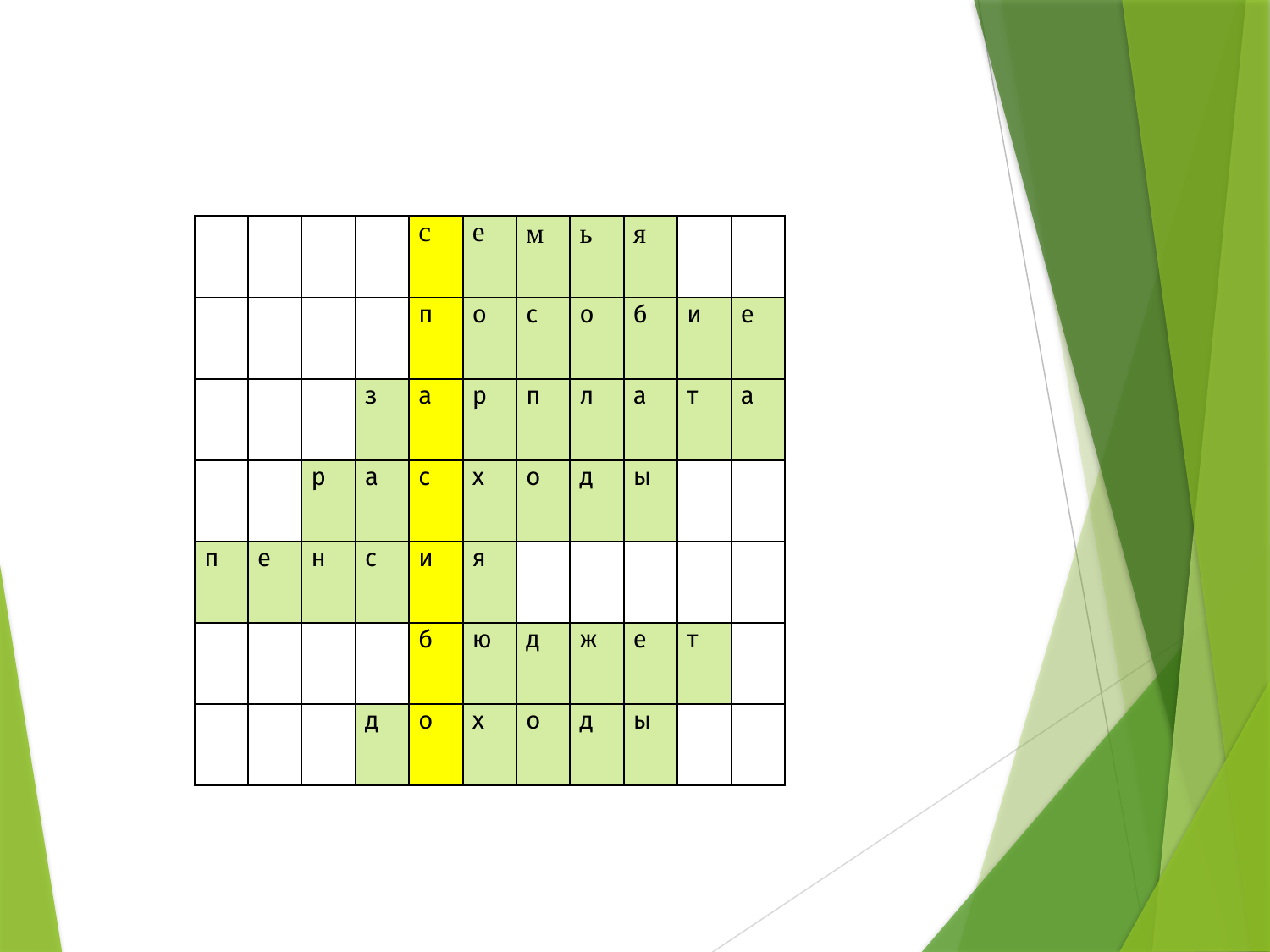

#
|  |  |  |  | с | е | м | ь | я |  |  |
| --- | --- | --- | --- | --- | --- | --- | --- | --- | --- | --- |
|  |  |  |  | п | о | с | о | б | и | е |
|  |  |  | з | а | р | п | л | а | т | а |
|  |  | р | а | с | х | о | д | ы |  |  |
| п | е | н | с | и | я |  |  |  |  |  |
|  |  |  |  | б | ю | д | ж | е | т |  |
|  |  |  | д | о | х | о | д | ы |  |  |